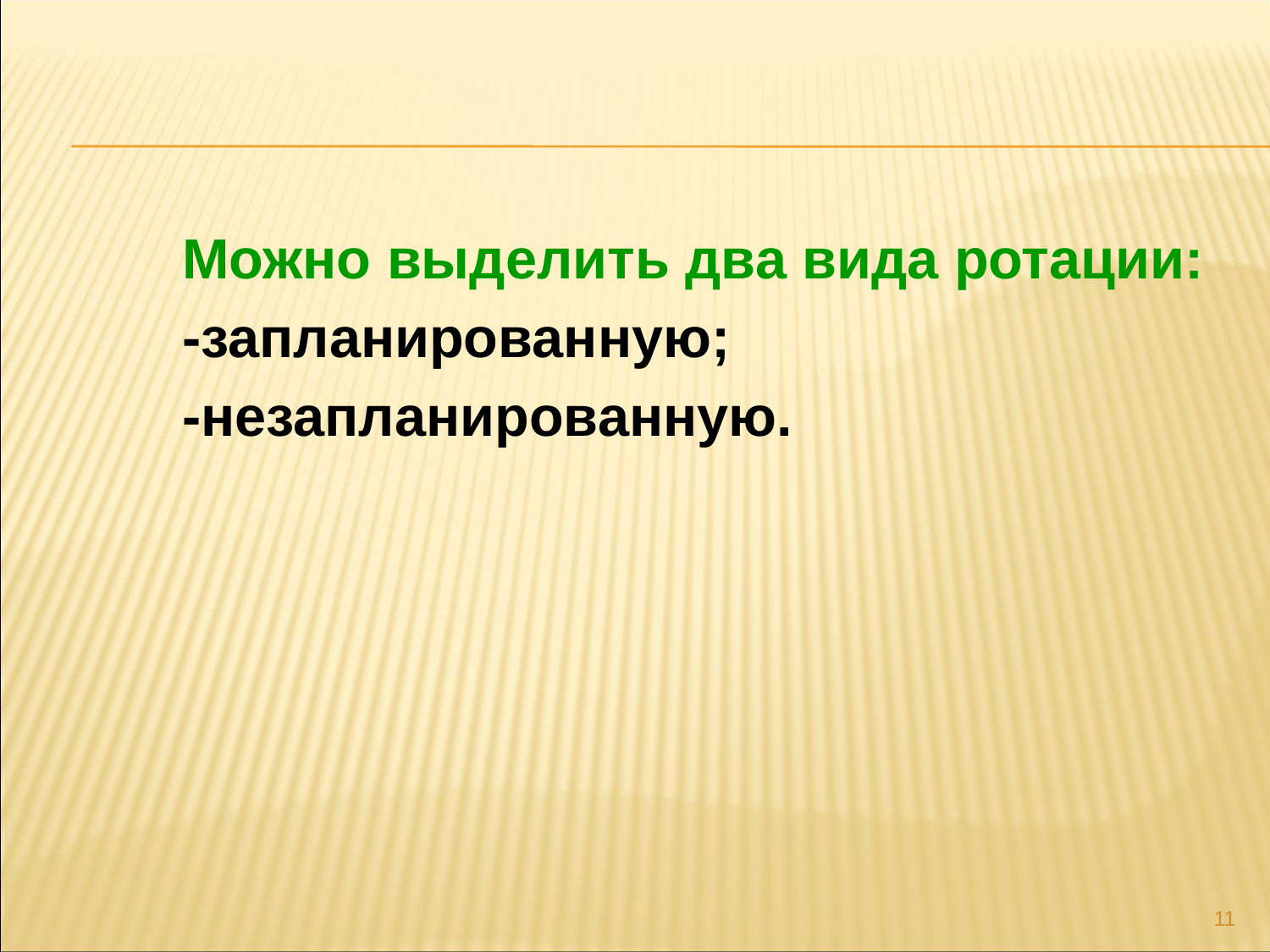

Можно выделить два вида ротации:
	-запланированную;
	-незапланированную.
11